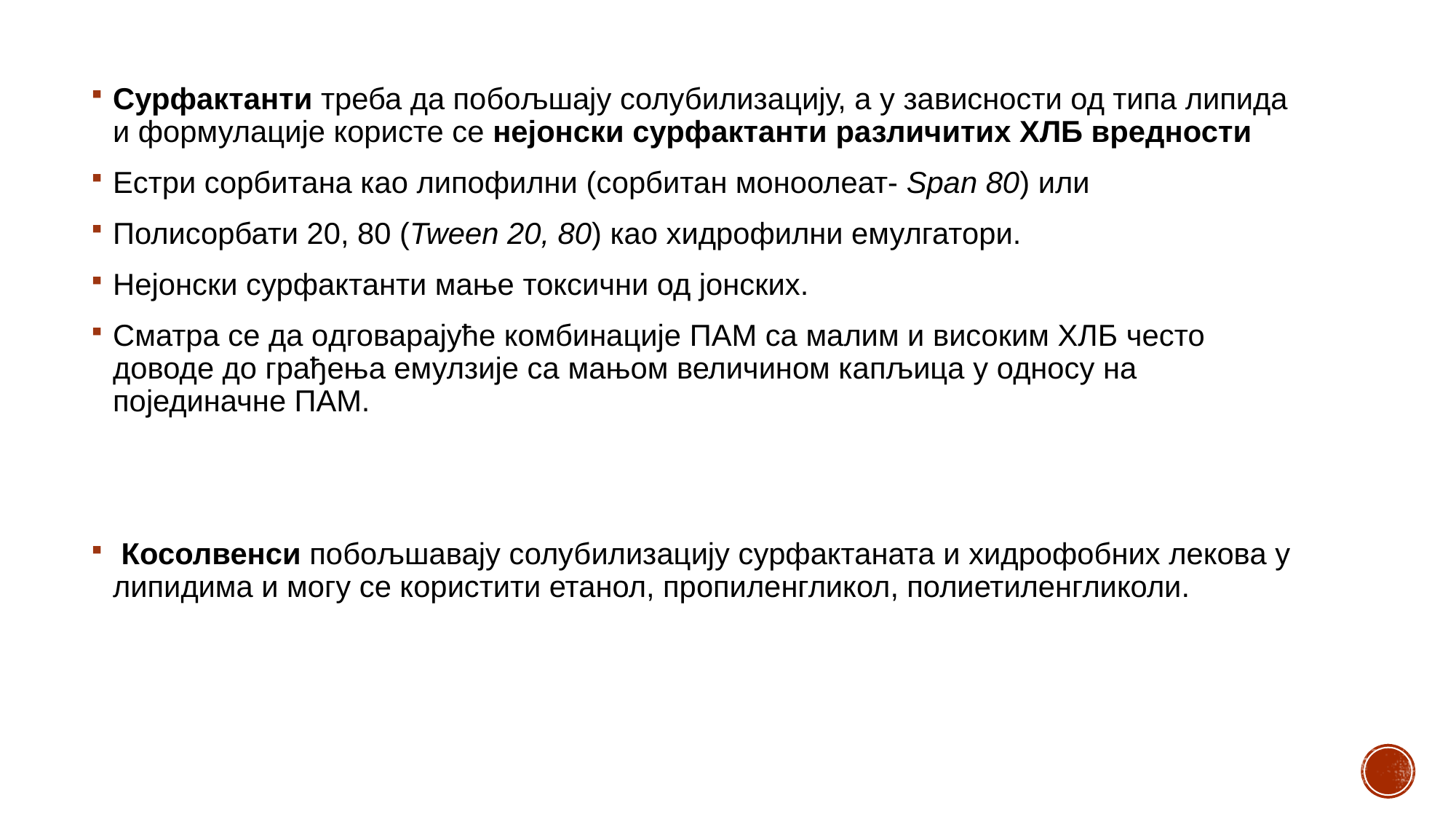

Сурфактанти треба да побољшају солубилизацију, а у зависности од типа липида и формулације користе се нејонски сурфактанти различитих ХЛБ вредности
Eстри сорбитана као липофилни (сорбитан моноолеат- Span 80) или
Полисорбати 20, 80 (Tween 20, 80) као хидрофилни емулгатори.
Нејонски сурфактанти мање токсични од јонских.
Сматра се да одговарајуће комбинације ПАМ са малим и високим ХЛБ често доводе до грађења емулзије са мањом величином капљица у односу на појединачне ПАМ.

 Косолвенси побољшавају солубилизацију сурфактаната и хидрофобних лекова у липидима и могу се користити етанол, пропиленгликол, полиетиленгликоли.